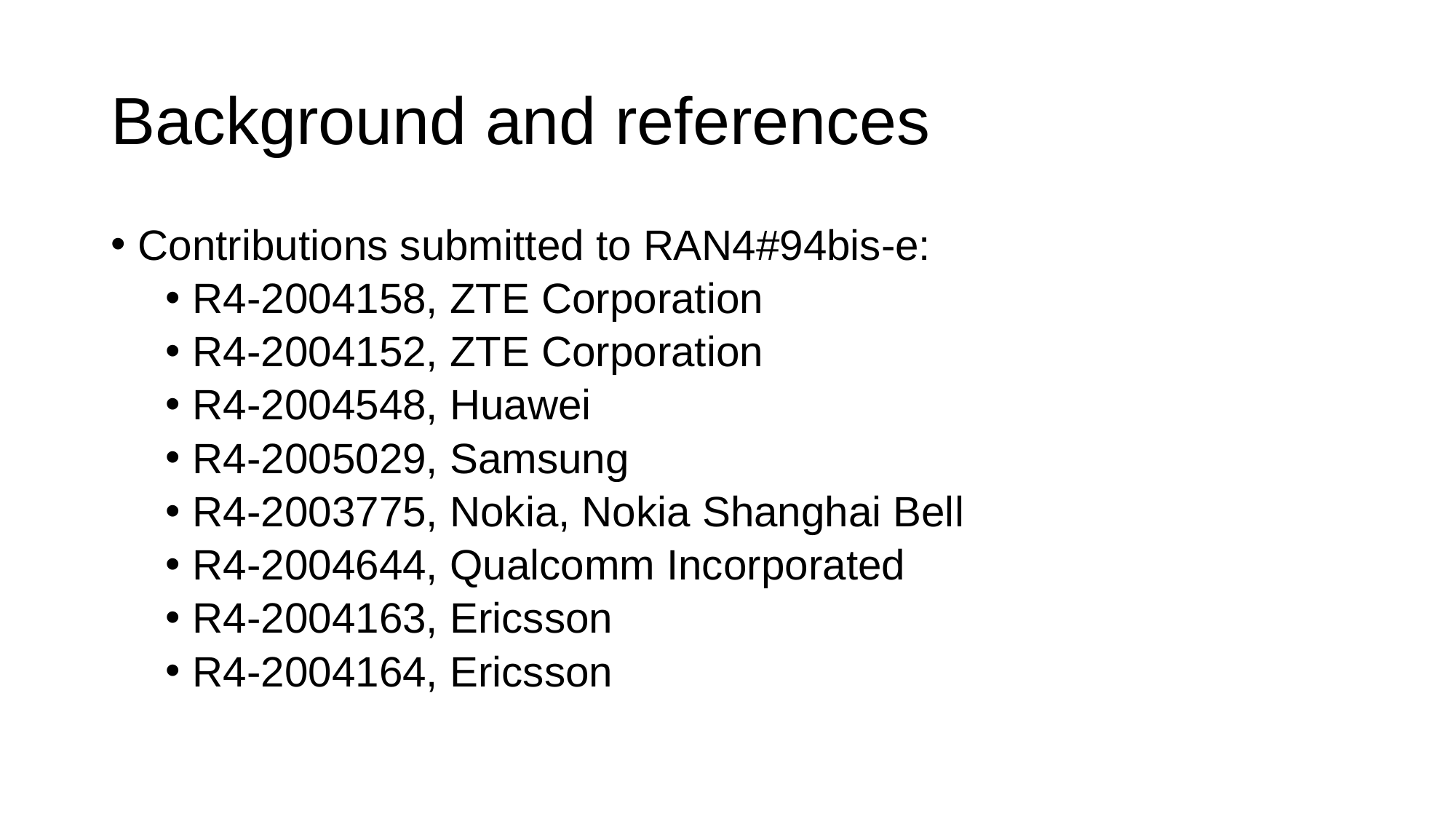

# Background and references
Contributions submitted to RAN4#94bis-e:
R4-2004158, ZTE Corporation
R4-2004152, ZTE Corporation
R4-2004548, Huawei
R4-2005029, Samsung
R4-2003775, Nokia, Nokia Shanghai Bell
R4-2004644, Qualcomm Incorporated
R4-2004163, Ericsson
R4-2004164, Ericsson